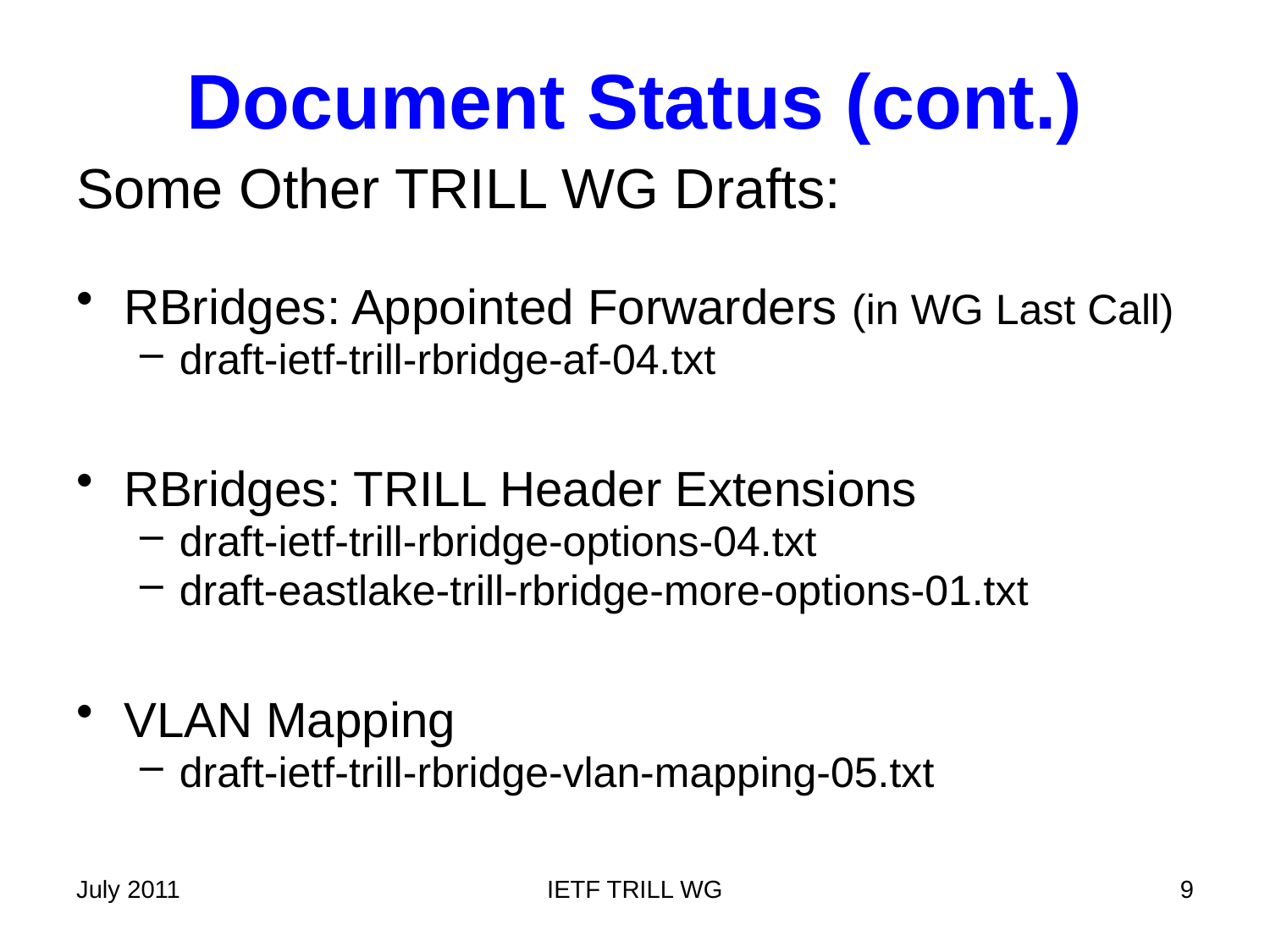

# Document Status (cont.)
Some Other TRILL WG Drafts:

RBridges: Appointed Forwarders (in WG Last Call)
draft-ietf-trill-rbridge-af-04.txt

RBridges: TRILL Header Extensions
draft-ietf-trill-rbridge-options-04.txt
draft-eastlake-trill-rbridge-more-options-01.txt

VLAN Mapping
draft-ietf-trill-rbridge-vlan-mapping-05.txt

July 2011
IETF TRILL WG
9